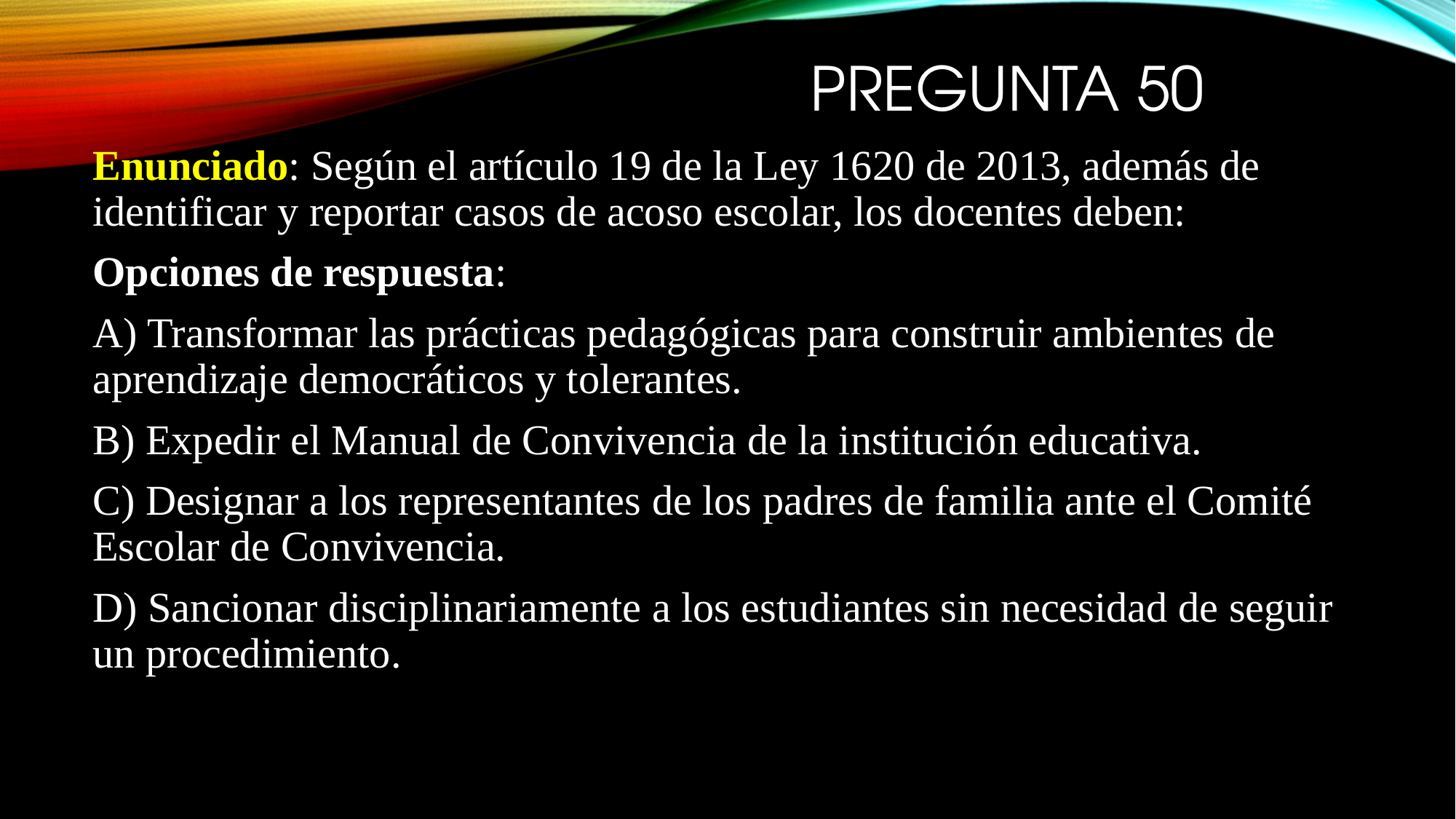

# PREGUNTA 50
Enunciado: Según el artículo 19 de la Ley 1620 de 2013, además de identificar y reportar casos de acoso escolar, los docentes deben:
Opciones de respuesta:
A) Transformar las prácticas pedagógicas para construir ambientes de aprendizaje democráticos y tolerantes.
B) Expedir el Manual de Convivencia de la institución educativa.
C) Designar a los representantes de los padres de familia ante el Comité Escolar de Convivencia.
D) Sancionar disciplinariamente a los estudiantes sin necesidad de seguir un procedimiento.